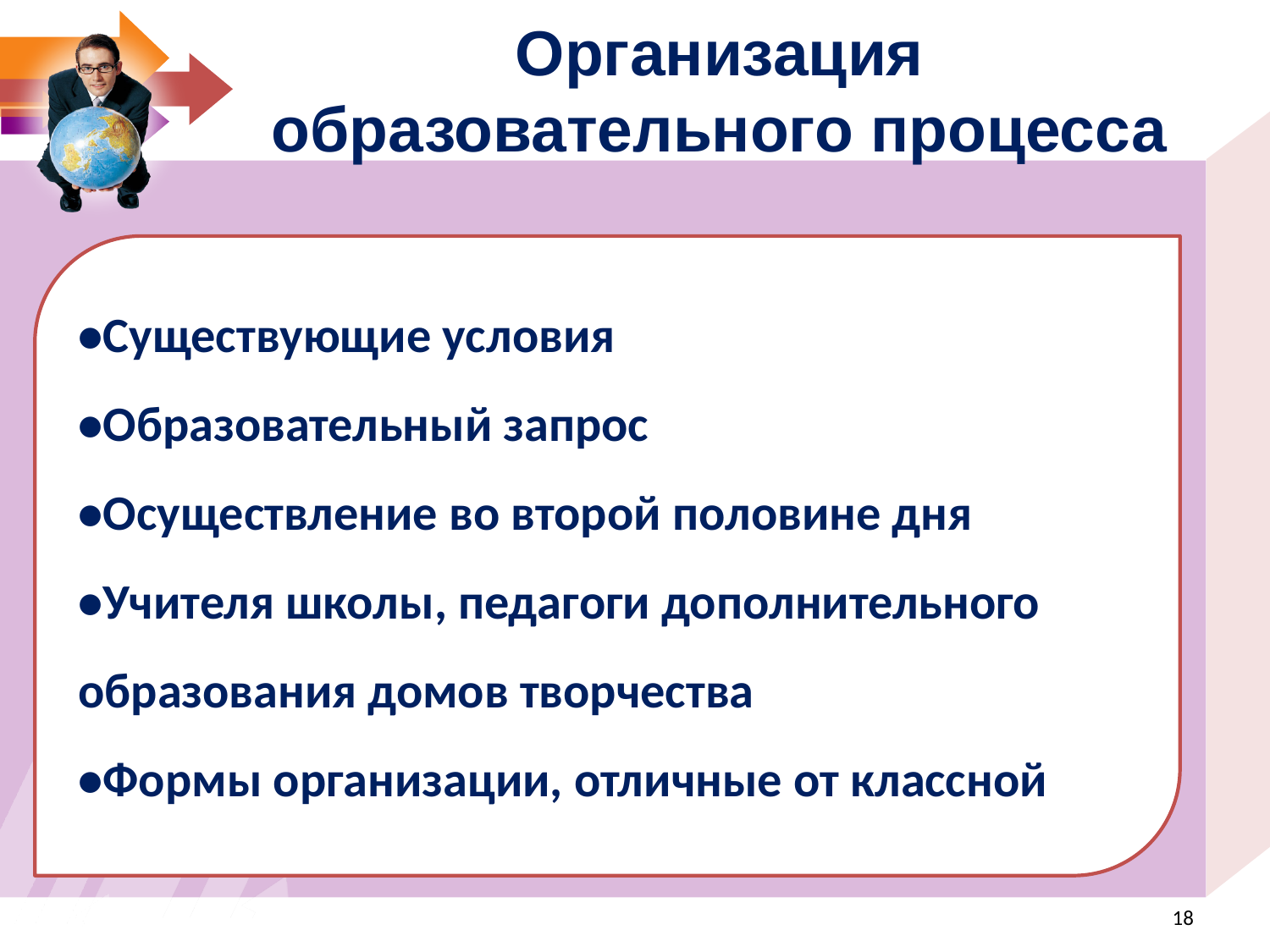

Организация образовательного процесса
•Существующие условия
•Образовательный запрос
•Осуществление во второй половине дня
•Учителя школы, педагоги дополнительного образования домов творчества
•Формы организации, отличные от классной
18